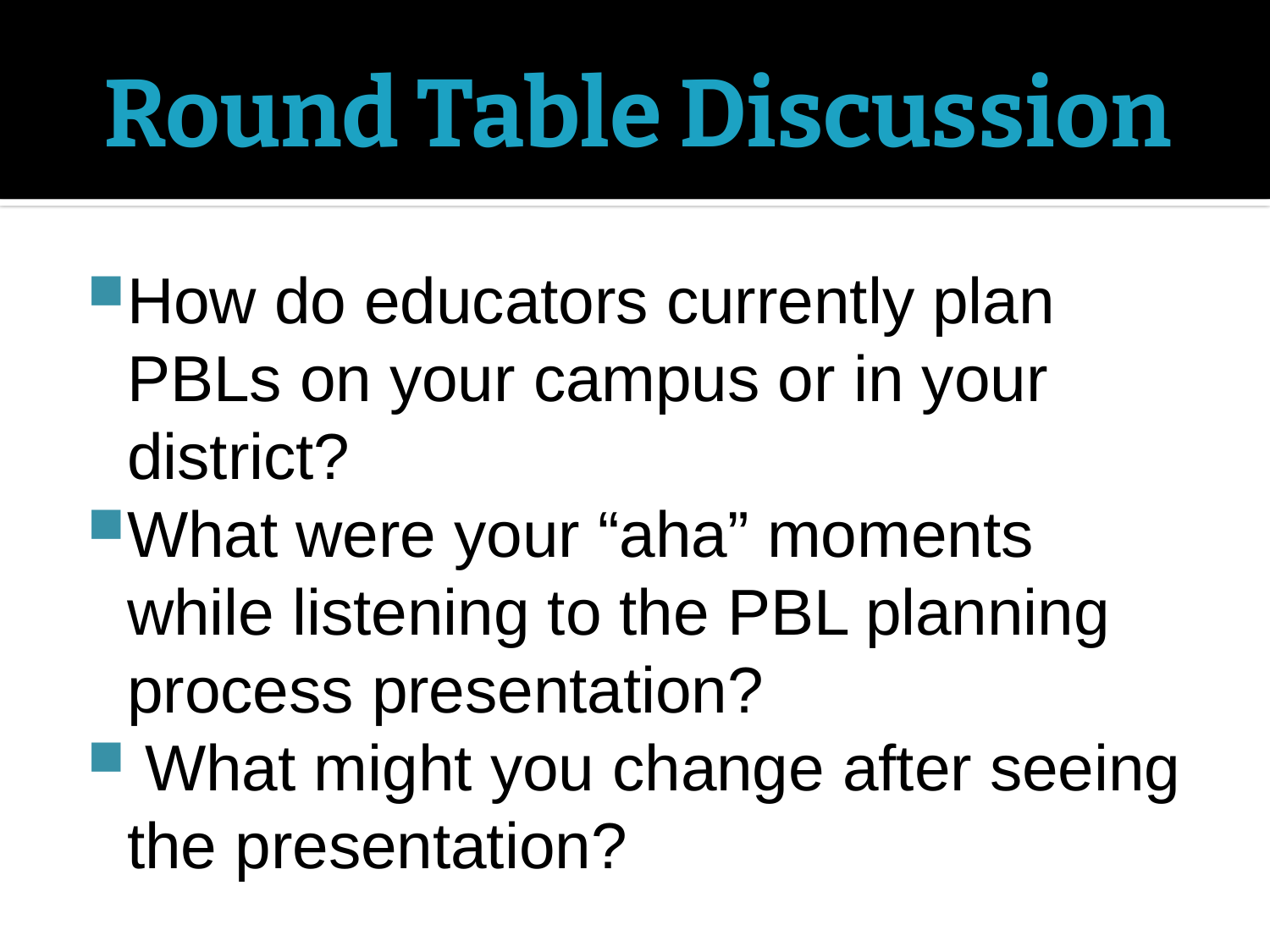

# Round Table Discussion
How do educators currently plan PBLs on your campus or in your district?
What were your “aha” moments while listening to the PBL planning process presentation?
 What might you change after seeing the presentation?